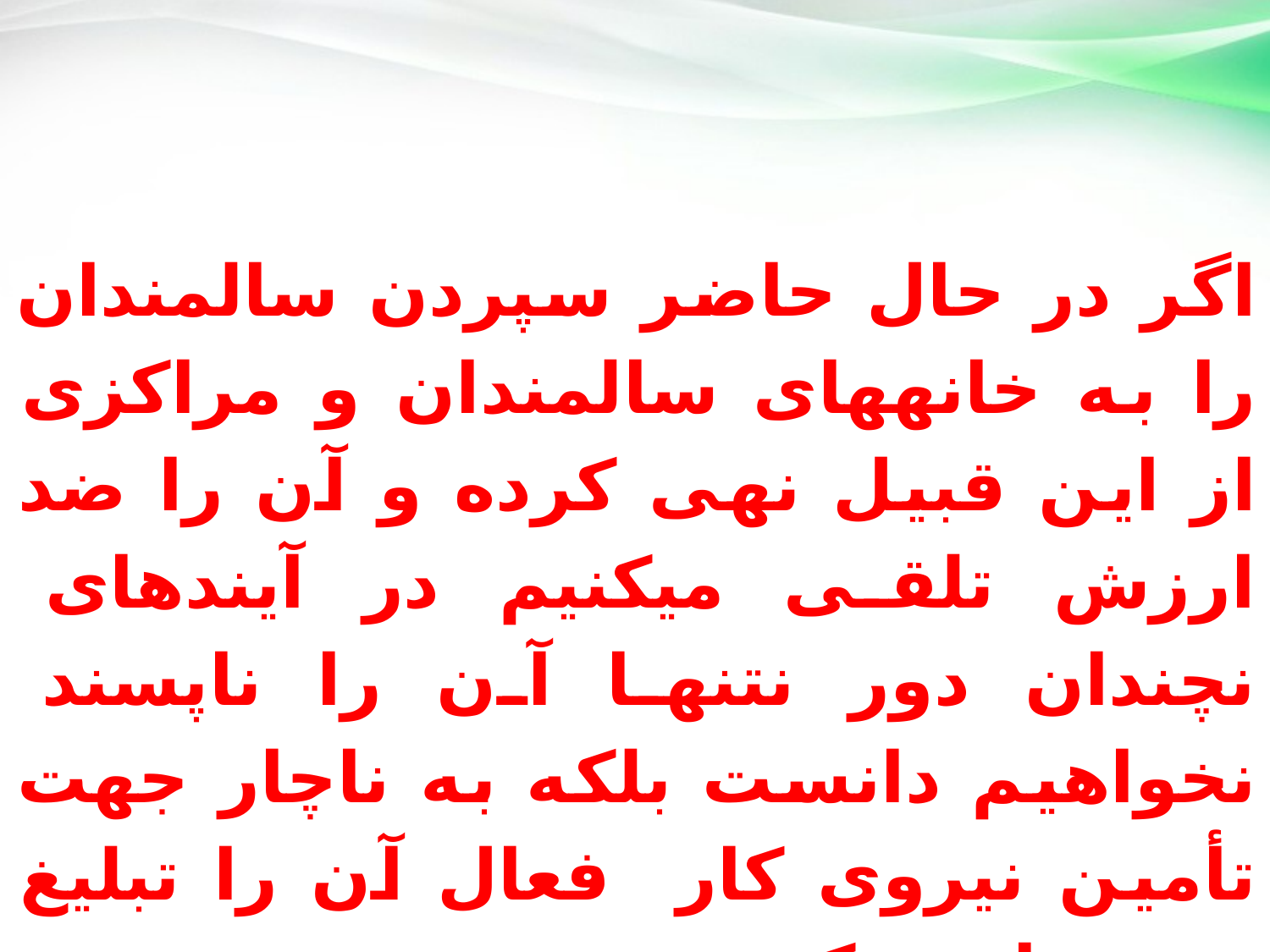

اگر در حال حاضر سپردن سالمندان را به خانه­های سالمندان و مراکزی از این قبیل نهی کرده و آن را ضد ارزش تلقی می­کنیم در آینده­ای نچندان دور نتنها آن را ناپسند نخواهیم دانست بلکه به ناچار جهت تأمین نیروی کار  فعال آن را تبلیغ نیز خواهیم کرد.